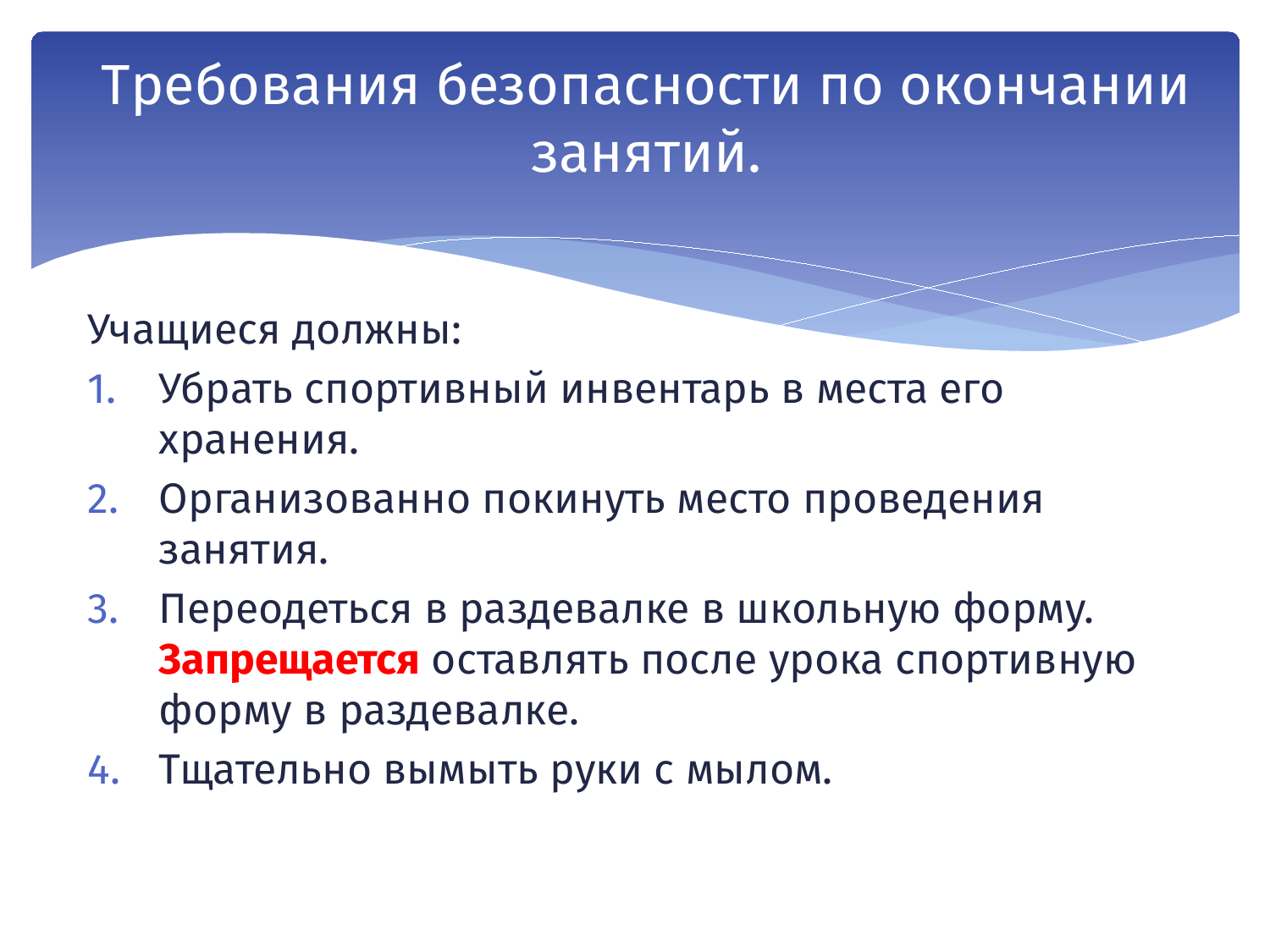

# Требования безопасности по окончании занятий.

Учащиеся должны:
Убрать спортивный инвентарь в места его хранения.
Организованно покинуть место проведения занятия.
Переодеться в раздевалке в школьную форму. Запрещается оставлять после урока спортивную форму в раздевалке.
Тщательно вымыть руки с мылом.